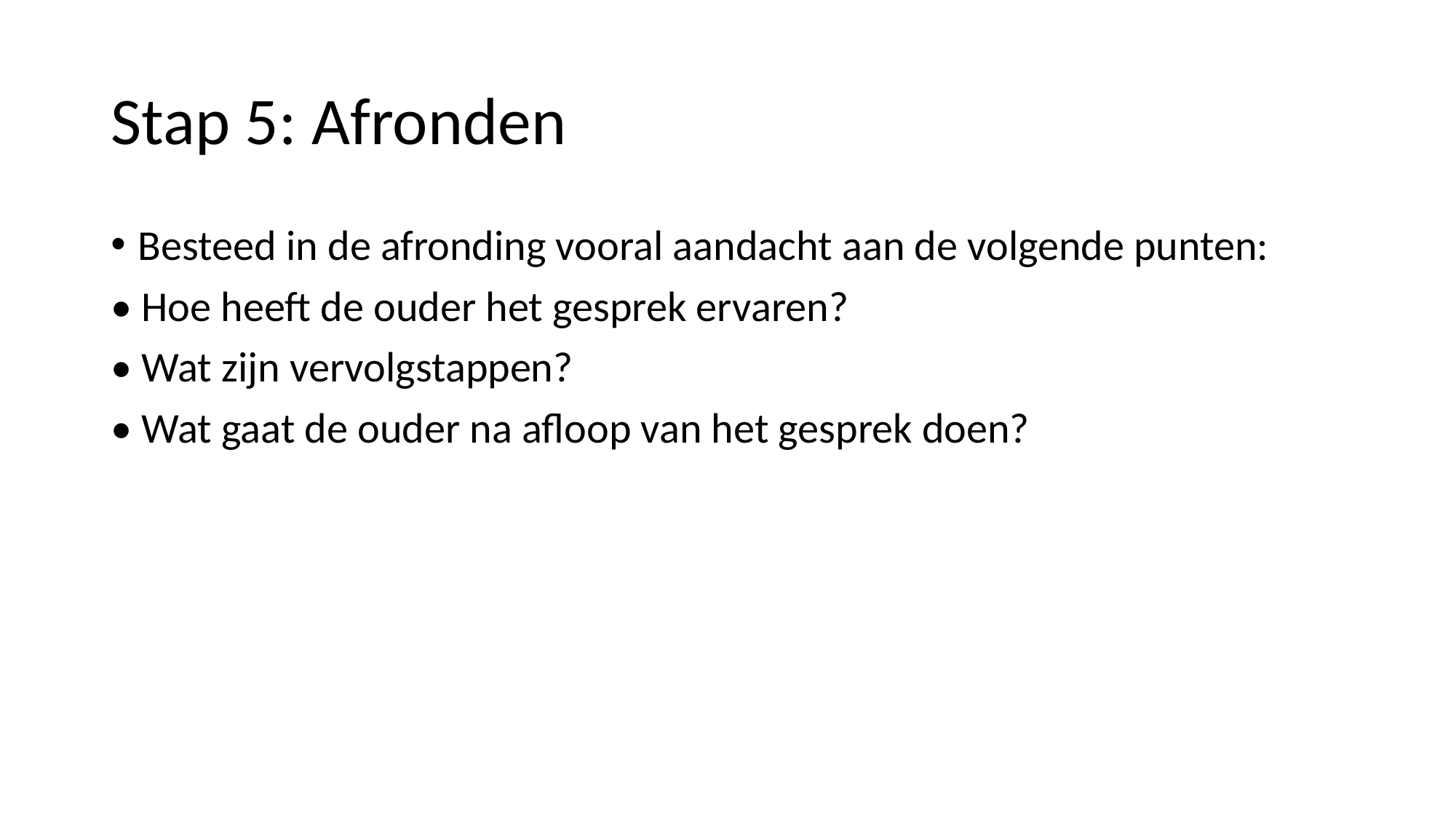

# Stap 5: Afronden
Besteed in de afronding vooral aandacht aan de volgende punten:
• Hoe heeft de ouder het gesprek ervaren?
• Wat zijn vervolgstappen?
• Wat gaat de ouder na afloop van het gesprek doen?